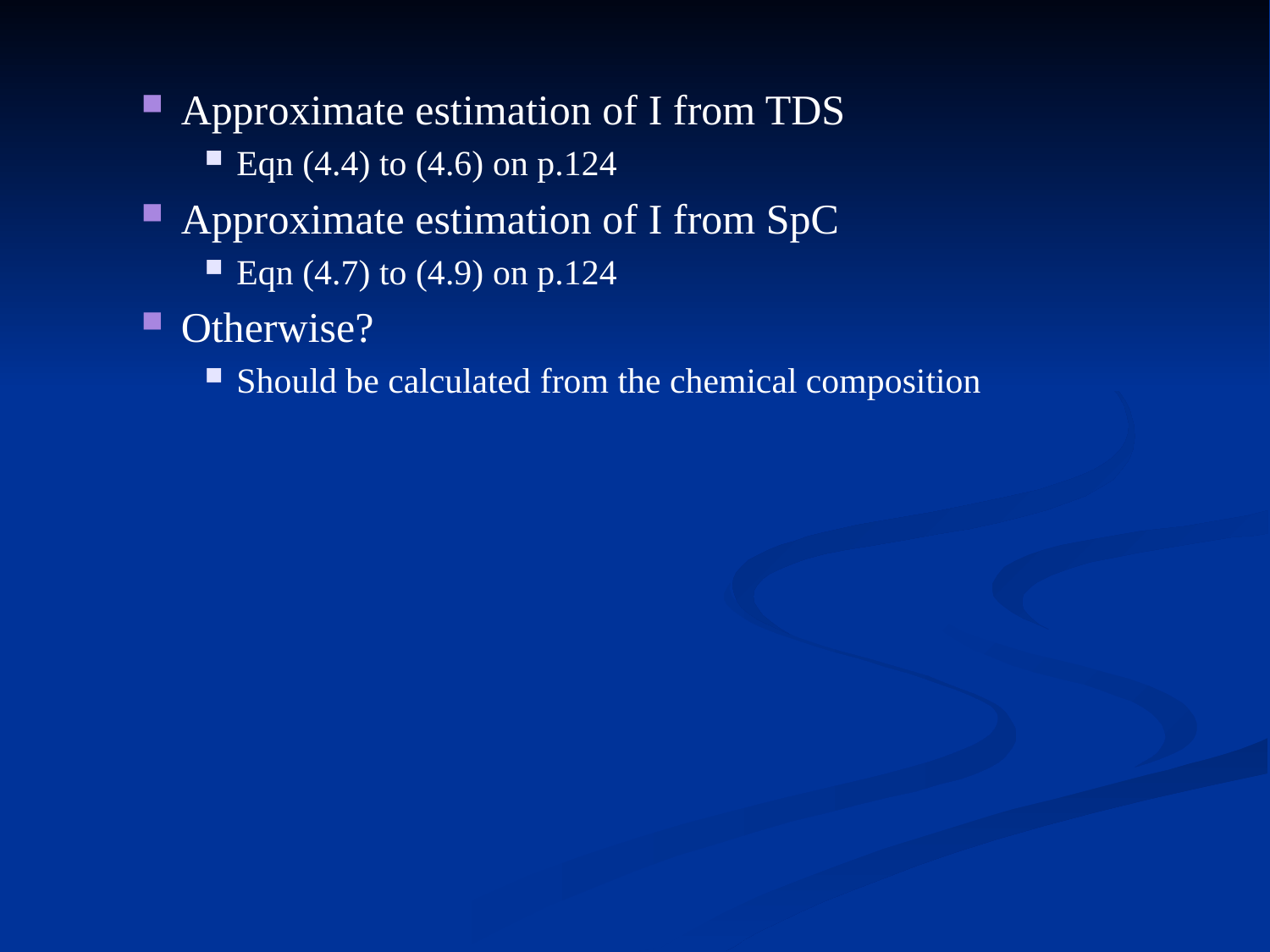

Approximate estimation of I from TDS
Eqn (4.4) to (4.6) on p.124
Approximate estimation of I from SpC
Eqn (4.7) to (4.9) on p.124
Otherwise?
Should be calculated from the chemical composition